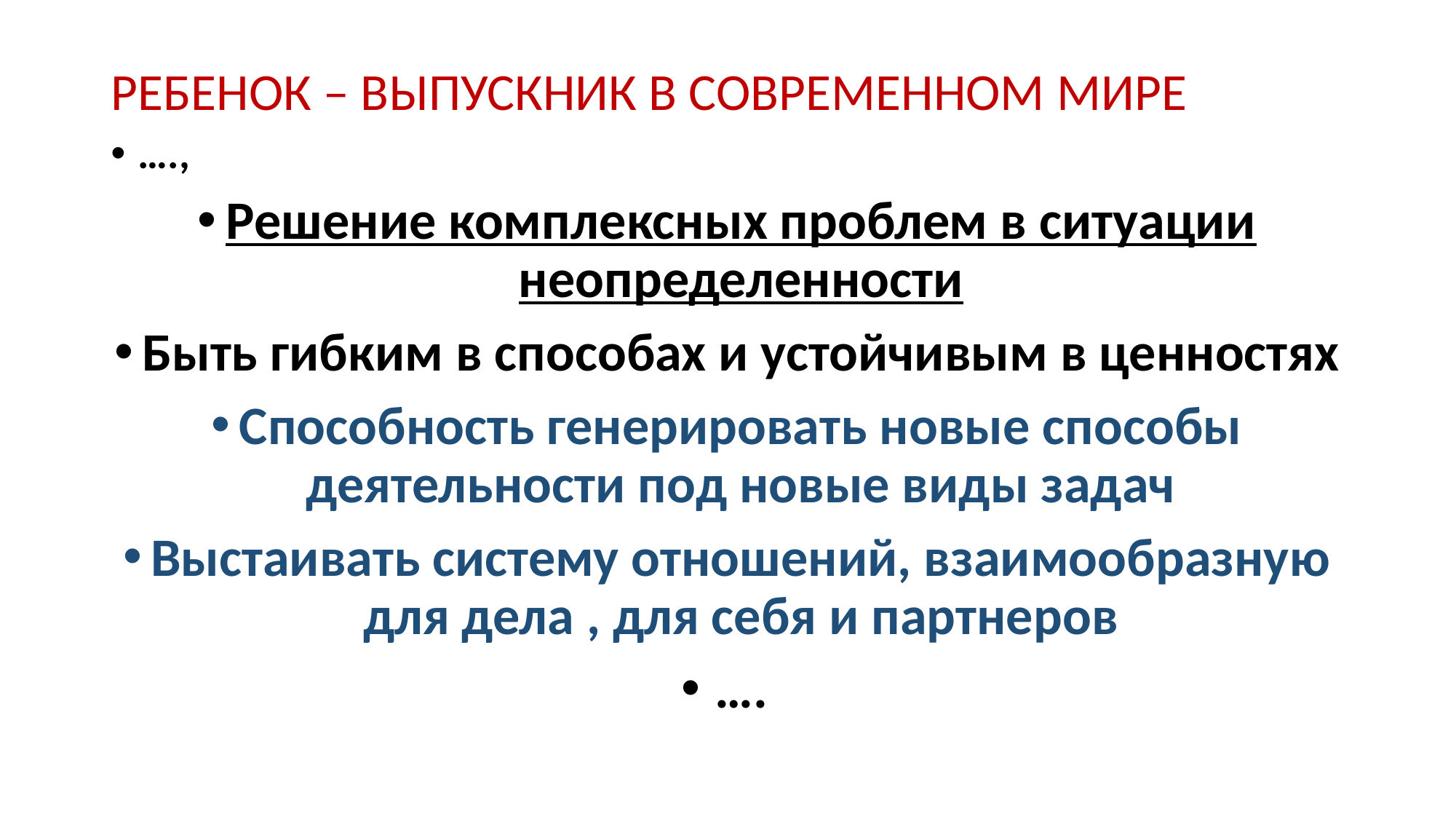

# РЕБЕНОК – ВЫПУСКНИК В СОВРЕМЕННОМ МИРЕ
….,
Решение комплексных проблем в ситуации неопределенности
Быть гибким в способах и устойчивым в ценностях
Способность генерировать новые способы деятельности под новые виды задач
Выстаивать систему отношений, взаимообразную для дела , для себя и партнеров
….